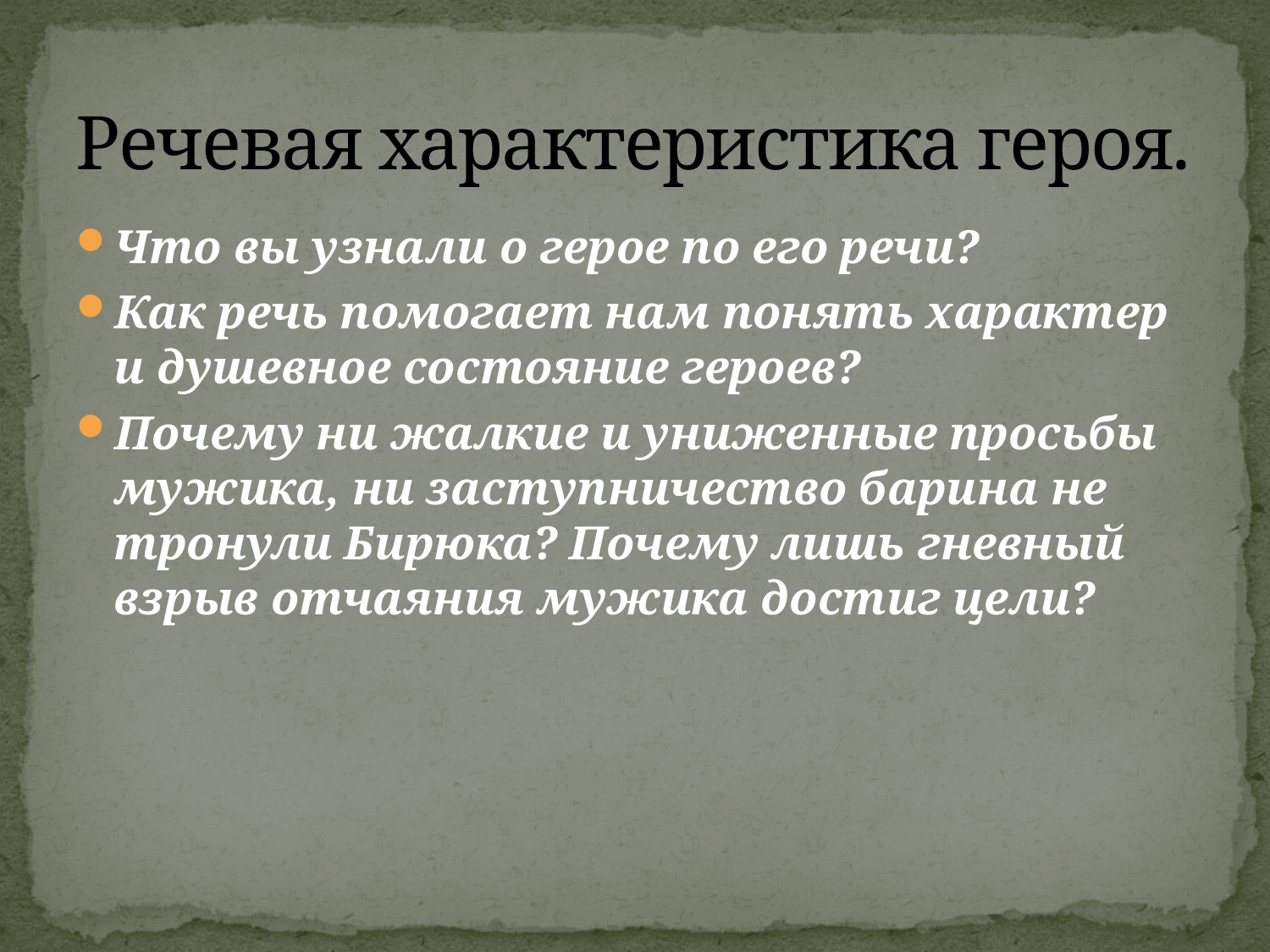

# Речевая характеристика героя.
Что вы узнали о герое по его речи?
Как речь помогает нам понять характер и душевное состояние героев?
Почему ни жалкие и униженные просьбы мужика, ни заступничество барина не тронули Бирюка? Почему лишь гневный взрыв отчаяния мужика достиг цели?